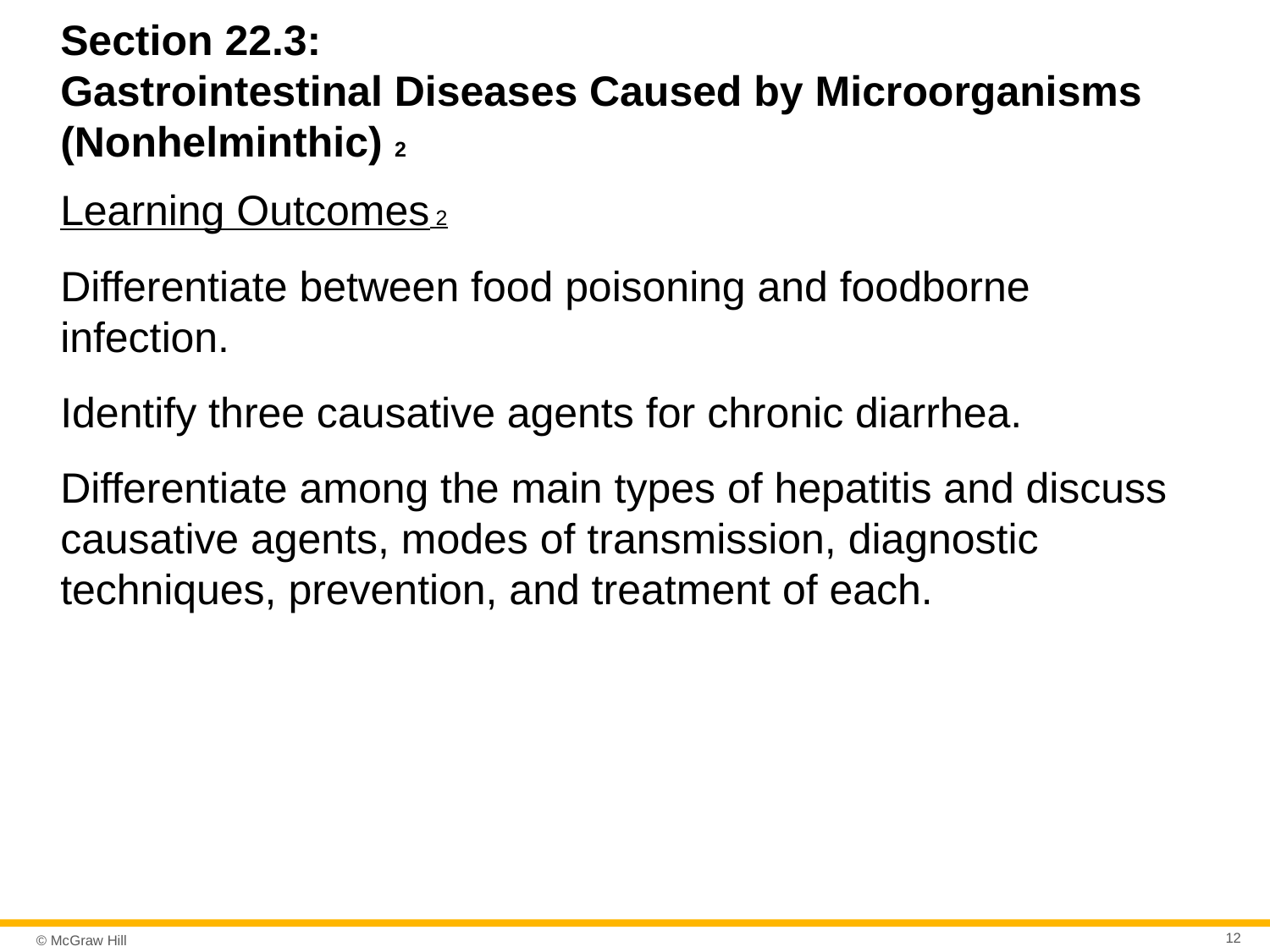

# Section 22.3: Gastrointestinal Diseases Caused by Microorganisms (Nonhelminthic) 2
Learning Outcomes 2
Differentiate between food poisoning and foodborne infection.
Identify three causative agents for chronic diarrhea.
Differentiate among the main types of hepatitis and discuss causative agents, modes of transmission, diagnostic techniques, prevention, and treatment of each.